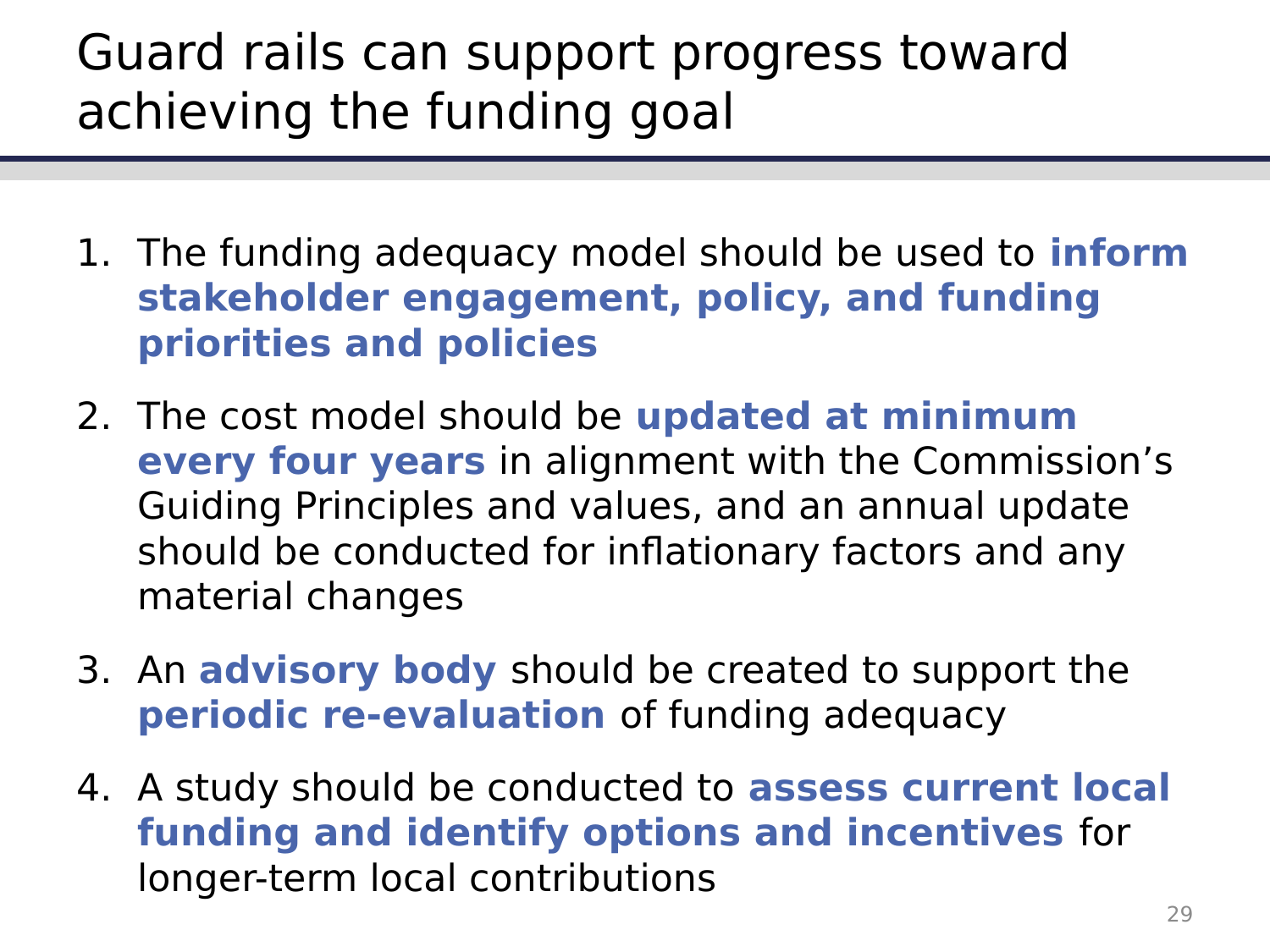

# Guard rails can support progress toward achieving the funding goal
The funding adequacy model should be used to inform stakeholder engagement, policy, and funding priorities and policies
The cost model should be updated at minimum every four years in alignment with the Commission’s Guiding Principles and values, and an annual update should be conducted for inflationary factors and any material changes
An advisory body should be created to support the periodic re-evaluation of funding adequacy
A study should be conducted to assess current local funding and identify options and incentives for longer-term local contributions
29